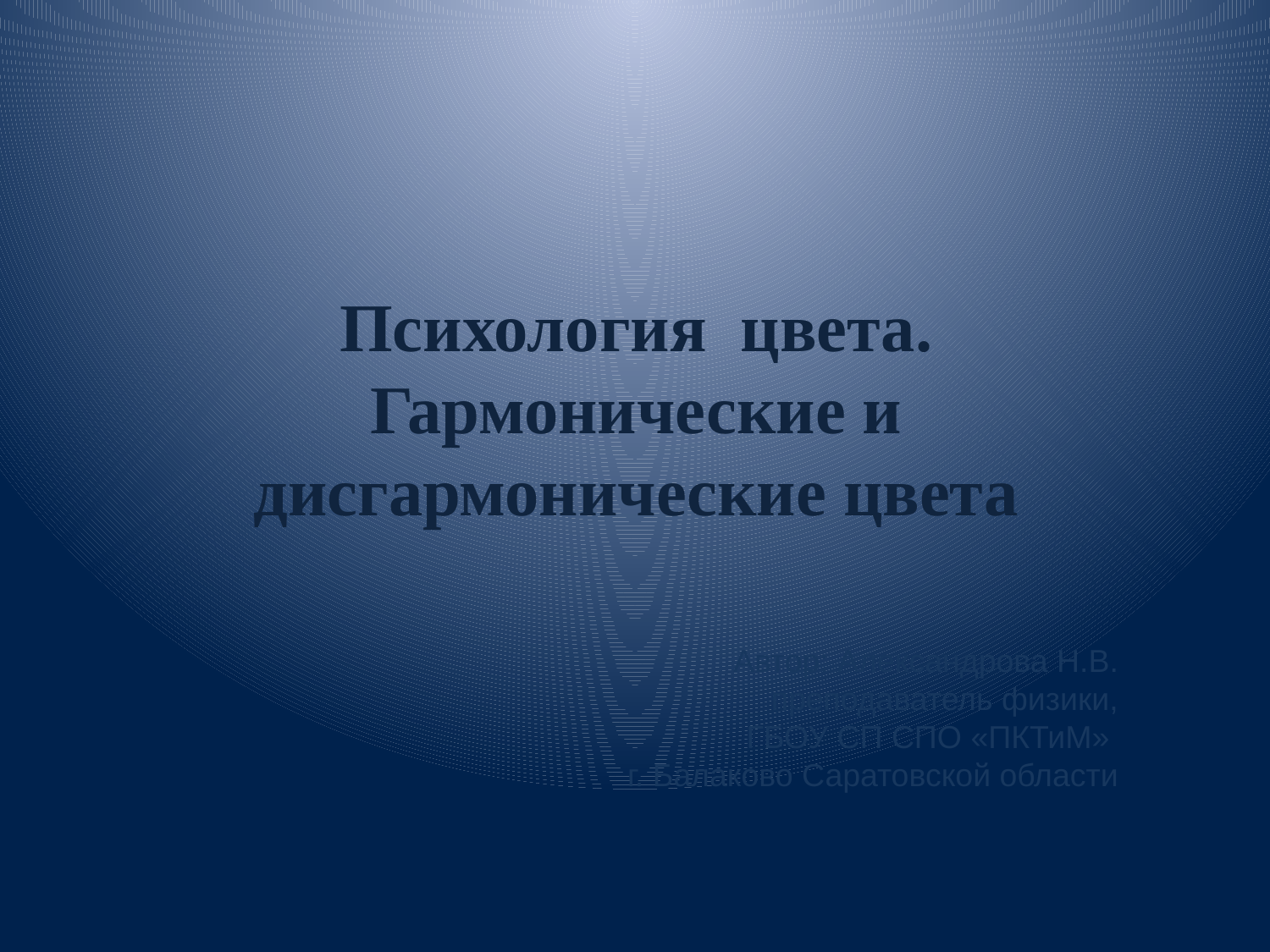

# Психология  цвета. Гармонические и дисгармонические цвета
Автор: Александрова Н.В. преподаватель физики,
ГБОУ СП СПО «ПКТиМ»
г. Балаково Саратовской области